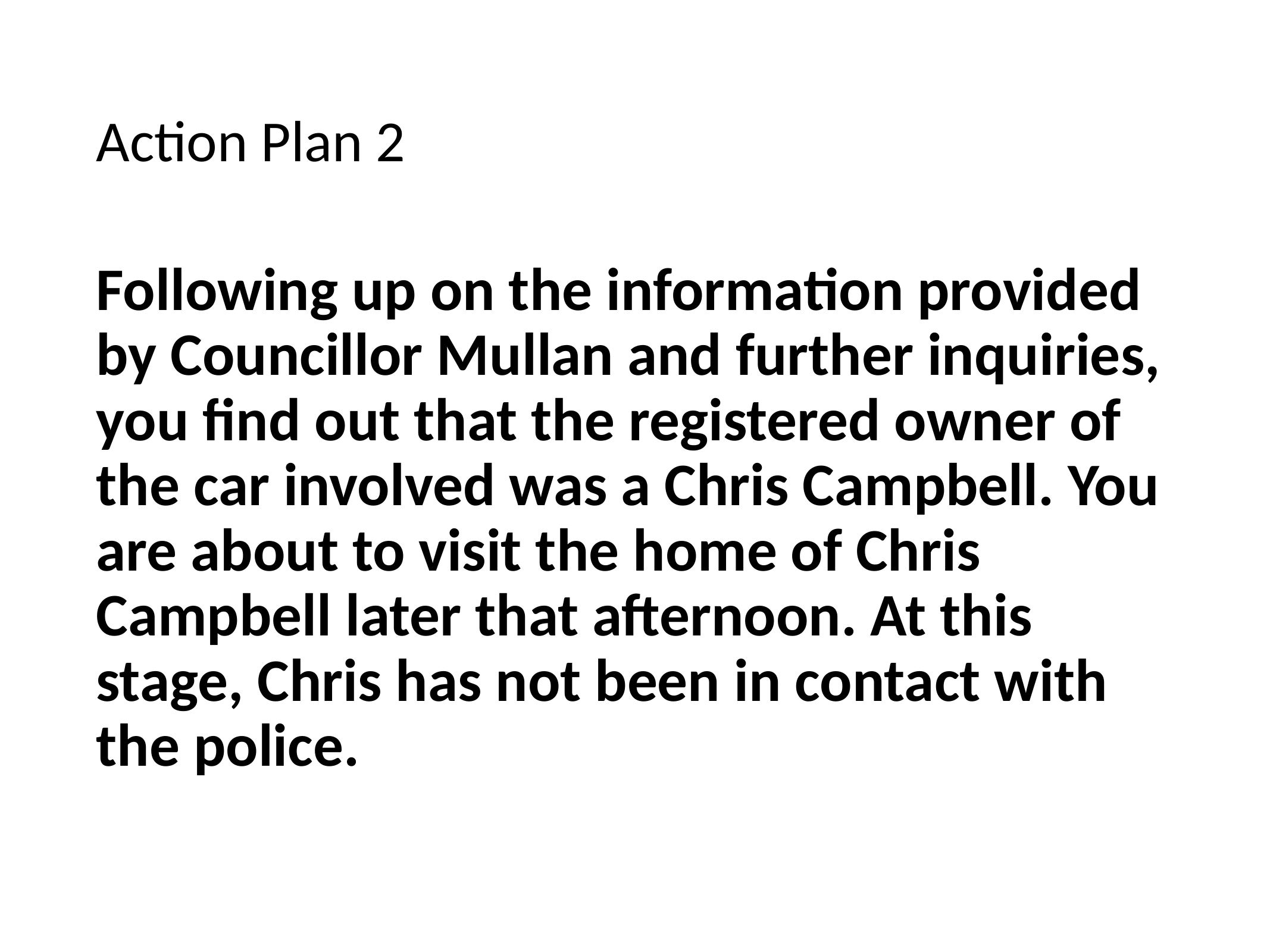

# Action Plan 2
Following up on the information provided by Councillor Mullan and further inquiries, you find out that the registered owner of the car involved was a Chris Campbell. You are about to visit the home of Chris Campbell later that afternoon. At this stage, Chris has not been in contact with the police.